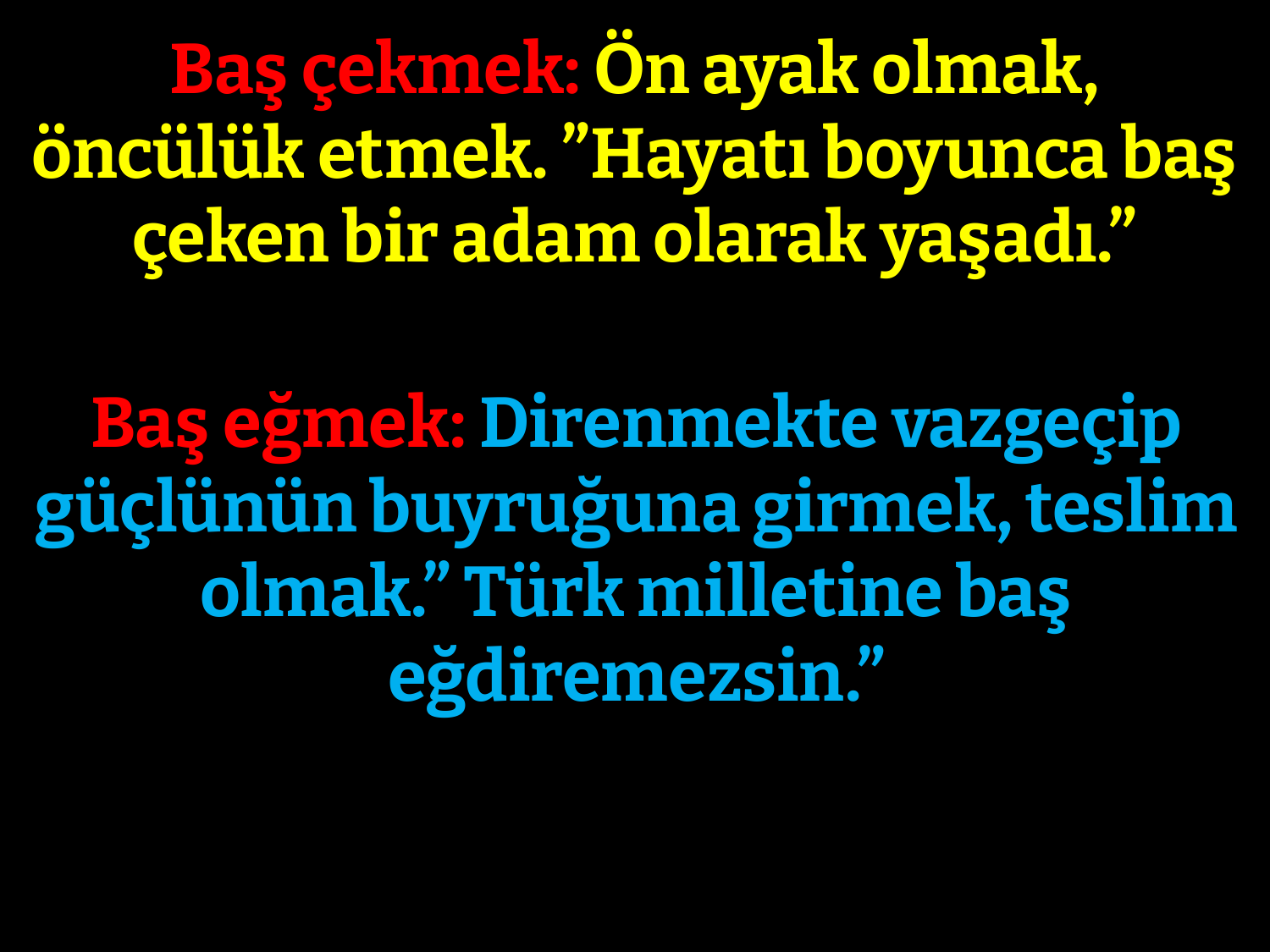

Baş çekmek: Ön ayak olmak, öncülük etmek. ”Hayatı boyunca baş çeken bir adam olarak yaşadı.”
#
Baş eğmek: Direnmekte vazgeçip güçlünün buyruğuna girmek, teslim olmak.” Türk milletine baş eğdiremezsin.”